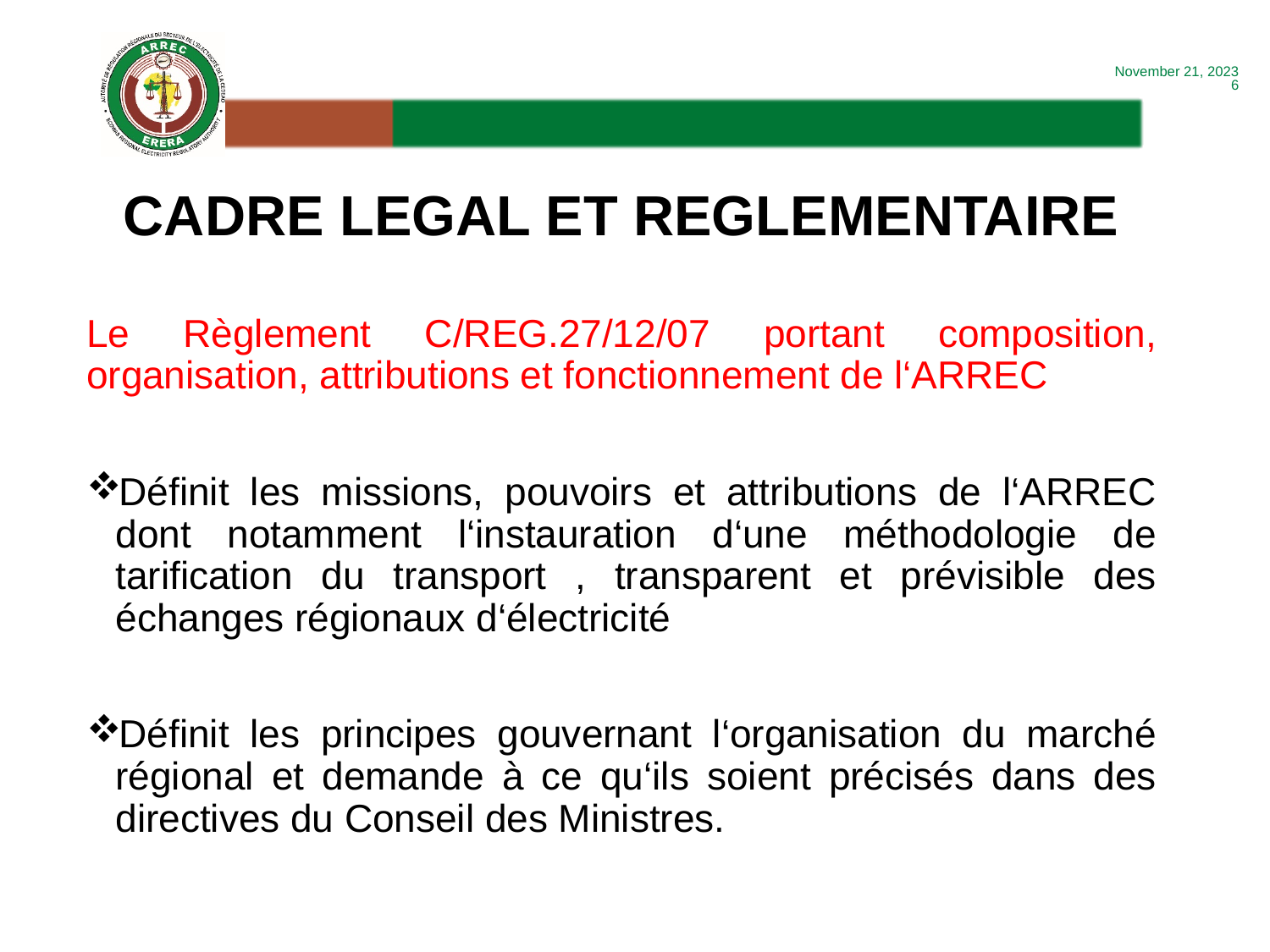

CADRE LEGAL ET REGLEMENTAIRE

Le Règlement C/REG.27/12/07 portant composition, organisation, attributions et fonctionnement de l‘ARREC

Définit les missions, pouvoirs et attributions de l‘ARREC dont notamment l‘instauration d‘une méthodologie de tarification du transport , transparent et prévisible des échanges régionaux d‘électricité

Définit les principes gouvernant l‘organisation du marché régional et demande à ce qu‘ils soient précisés dans des directives du Conseil des Ministres.